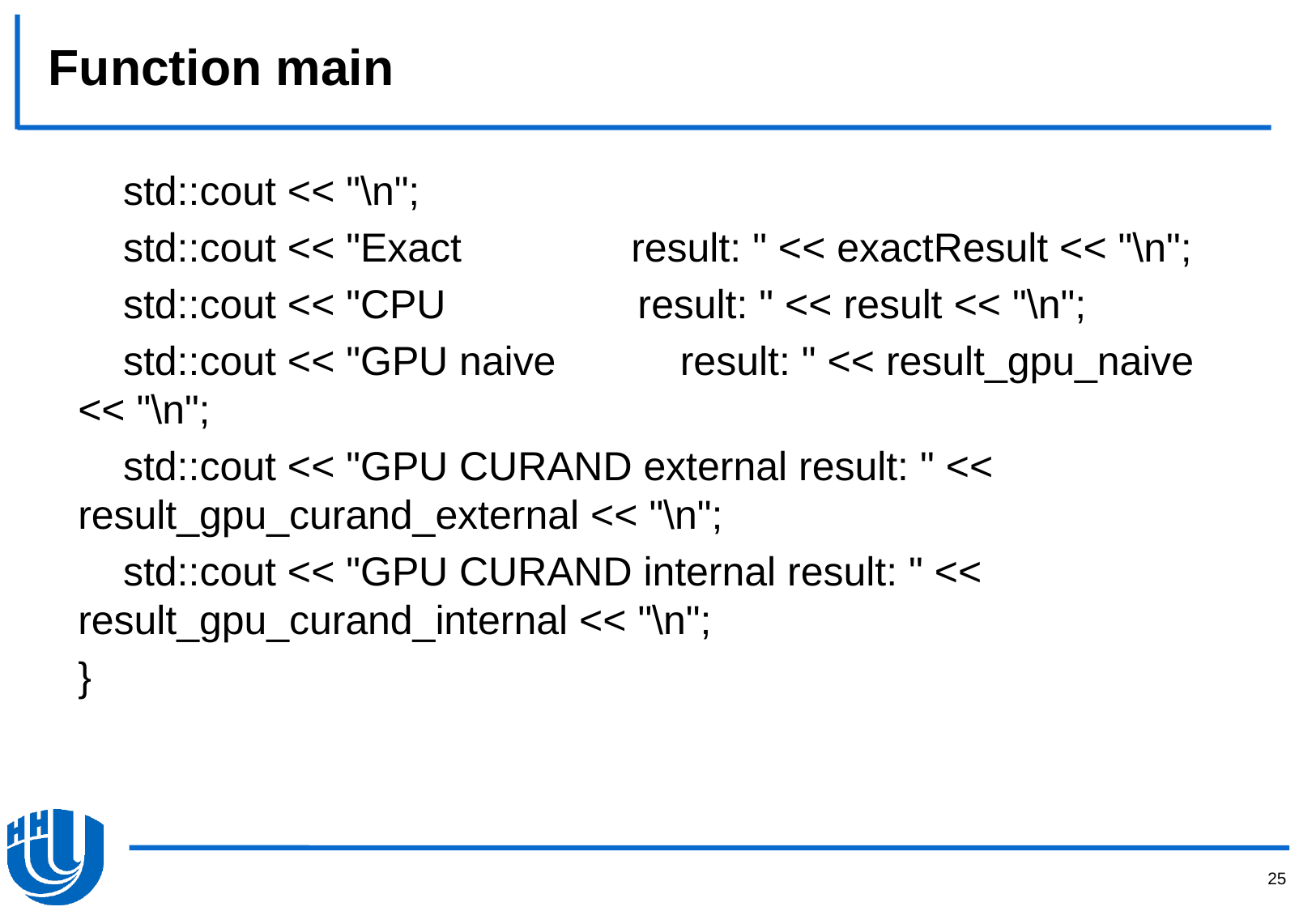

# Function main
    std::cout << "\n";
    std::cout << "Exact               result: " << exactResult << "\n";
    std::cout << "CPU                 result: " << result << "\n";
    std::cout << "GPU naive           result: " << result_gpu_naive << "\n";
    std::cout << "GPU CURAND external result: " << result_gpu_curand_external << "\n";
    std::cout << "GPU CURAND internal result: " << result_gpu_curand_internal << "\n";
}
25